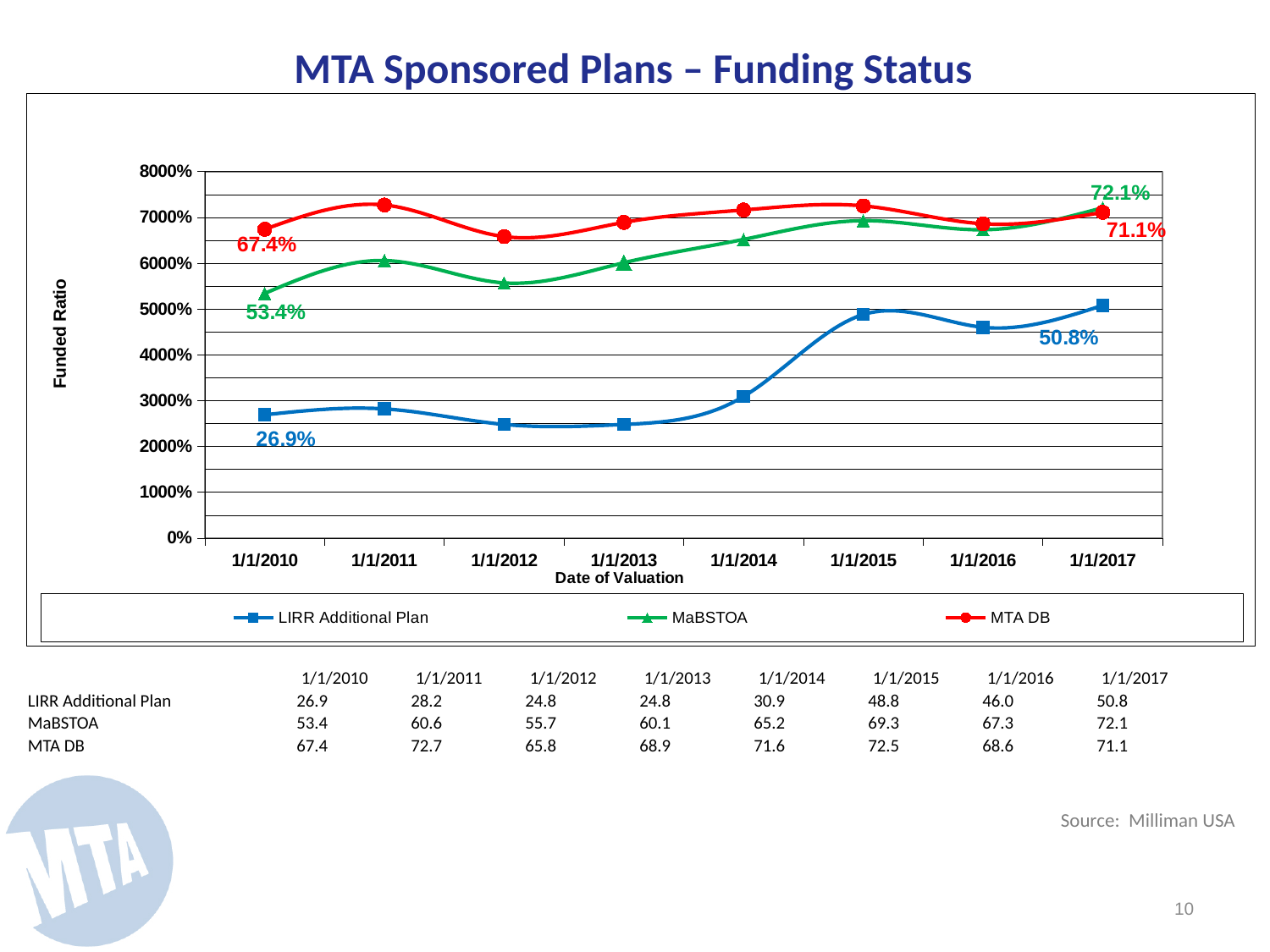

MTA Sponsored Plans – Funding Status

### Chart

| Category | LIRR Additional Plan | MaBSTOA | MTA DB |
|---|---|---|---|
| 40179 | 26.9 | 53.4 | 67.4 |
| 40544 | 28.2 | 60.57 | 72.7 |
| 40909 | 24.8 | 55.69 | 65.8 |
| 41275 | 24.8 | 60.09 | 68.9 |
| 41640 | 30.9 | 65.17999999999999 | 71.6 |
| 42005 | 48.8 | 69.28 | 72.5 |
| 42370 | 46.0 | 67.29 | 68.6 |
| 42736 | 50.8 | 72.1 | 71.1 |
|  |  | 1/1/2010 | 1/1/2011 | 1/1/2012 | 1/1/2013 | 1/1/2014 | 1/1/2015 | 1/1/2016 | 1/1/2017 |
| --- | --- | --- | --- | --- | --- | --- | --- | --- | --- |
| LIRR Additional Plan |  | 26.9 | 28.2 | 24.8 | 24.8 | 30.9 | 48.8 | 46.0 | 50.8 |
| MaBSTOA |  | 53.4 | 60.6 | 55.7 | 60.1 | 65.2 | 69.3 | 67.3 | 72.1 |
| MTA DB |  | 67.4 | 72.7 | 65.8 | 68.9 | 71.6 | 72.5 | 68.6 | 71.1 |
Source:  Milliman USA
10